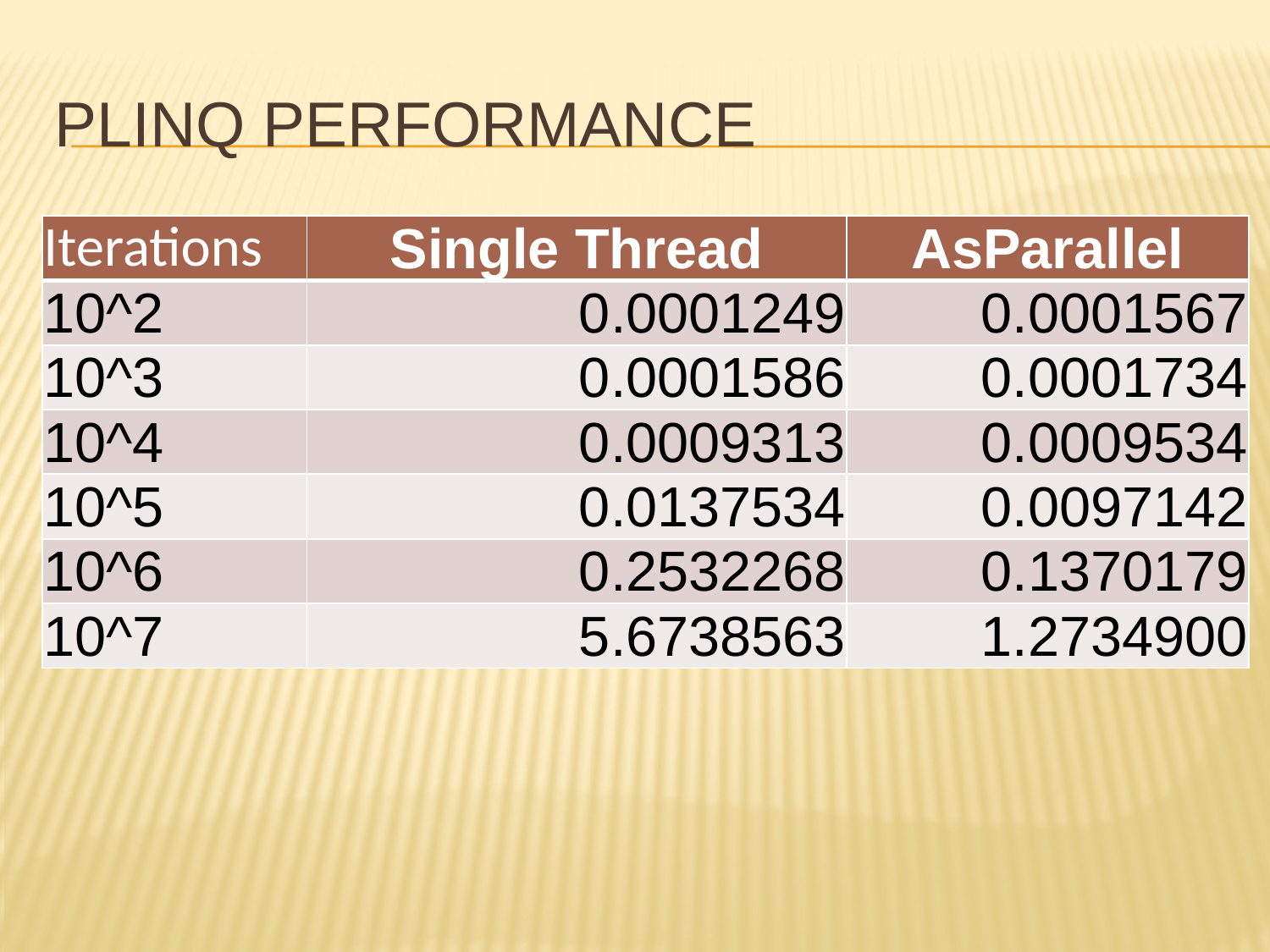

# PLINQ Performance
| Iterations | Single Thread | AsParallel |
| --- | --- | --- |
| 10^2 | 0.0001249 | 0.0001567 |
| 10^3 | 0.0001586 | 0.0001734 |
| 10^4 | 0.0009313 | 0.0009534 |
| 10^5 | 0.0137534 | 0.0097142 |
| 10^6 | 0.2532268 | 0.1370179 |
| 10^7 | 5.6738563 | 1.2734900 |